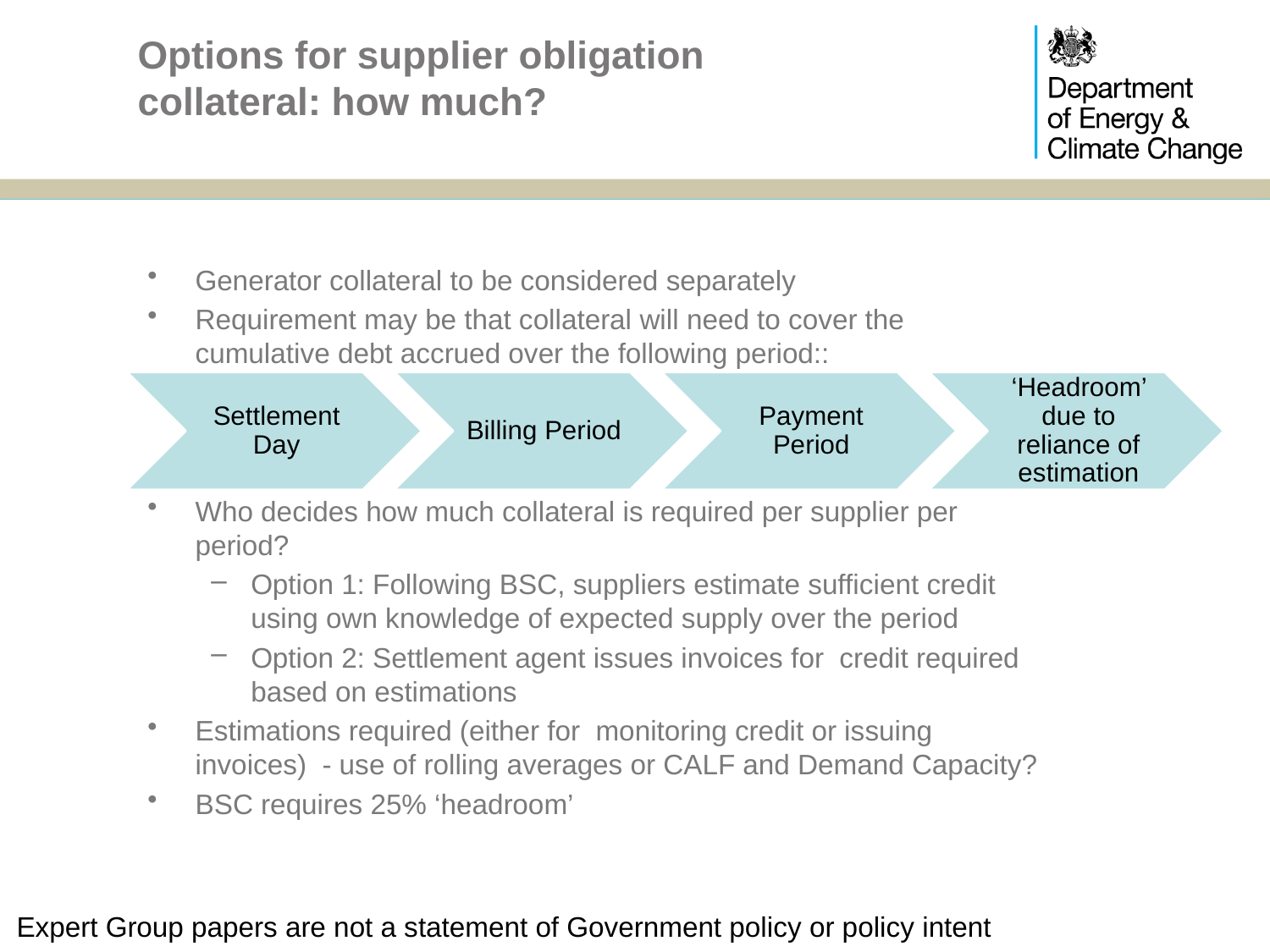

# Options for supplier obligation collateral: how much?
Generator collateral to be considered separately
Requirement may be that collateral will need to cover the cumulative debt accrued over the following period::

Who decides how much collateral is required per supplier per period?
Option 1: Following BSC, suppliers estimate sufficient credit using own knowledge of expected supply over the period
Option 2: Settlement agent issues invoices for  credit required based on estimations
Estimations required (either for  monitoring credit or issuing invoices)  - use of rolling averages or CALF and Demand Capacity?
BSC requires 25% ‘headroom’

Settlement Day
Billing Period
Payment Period
‘Headroom’ due to reliance of estimation
Expert Group papers are not a statement of Government policy or policy intent